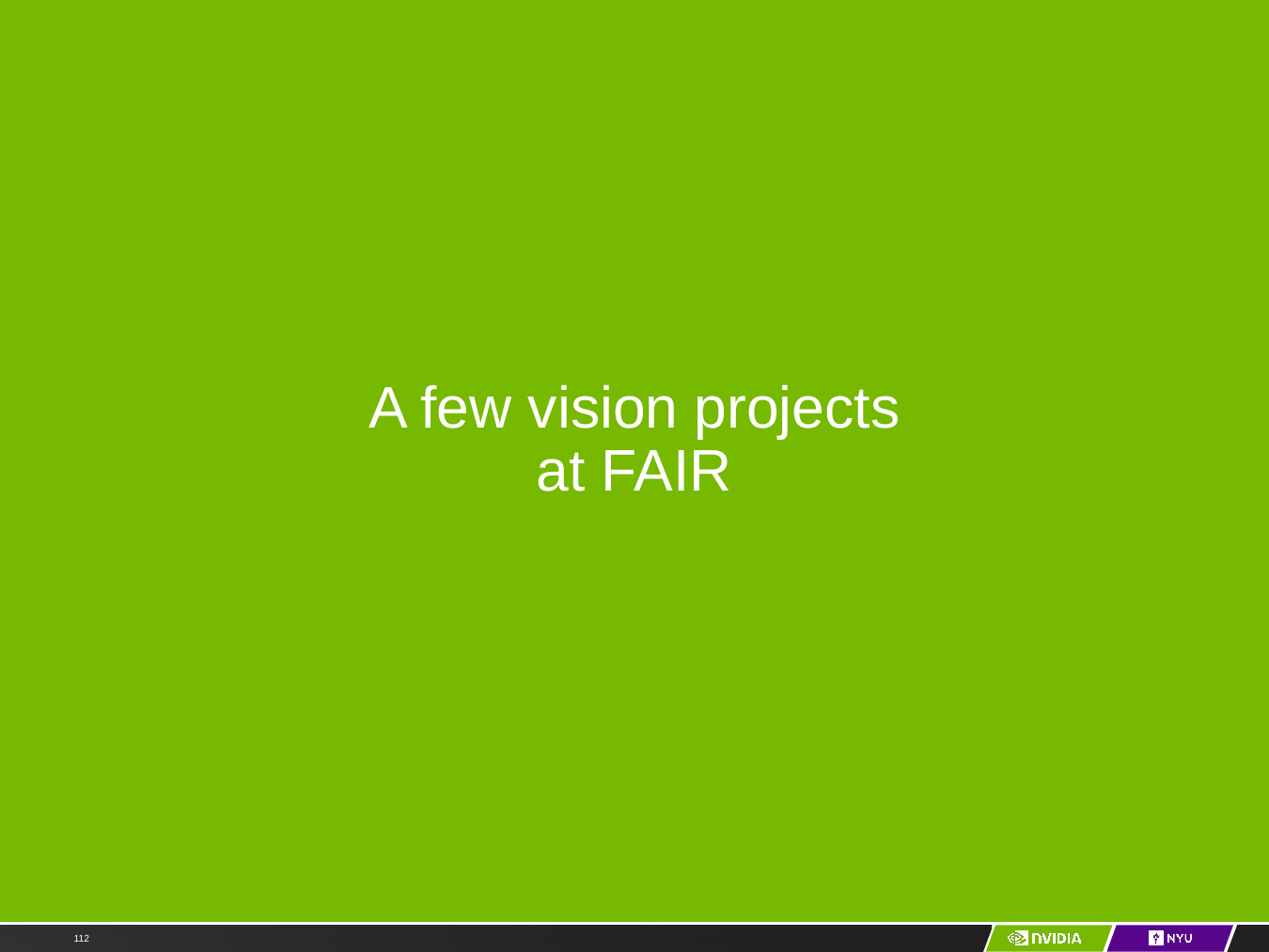

# A few vision projects at FAIR